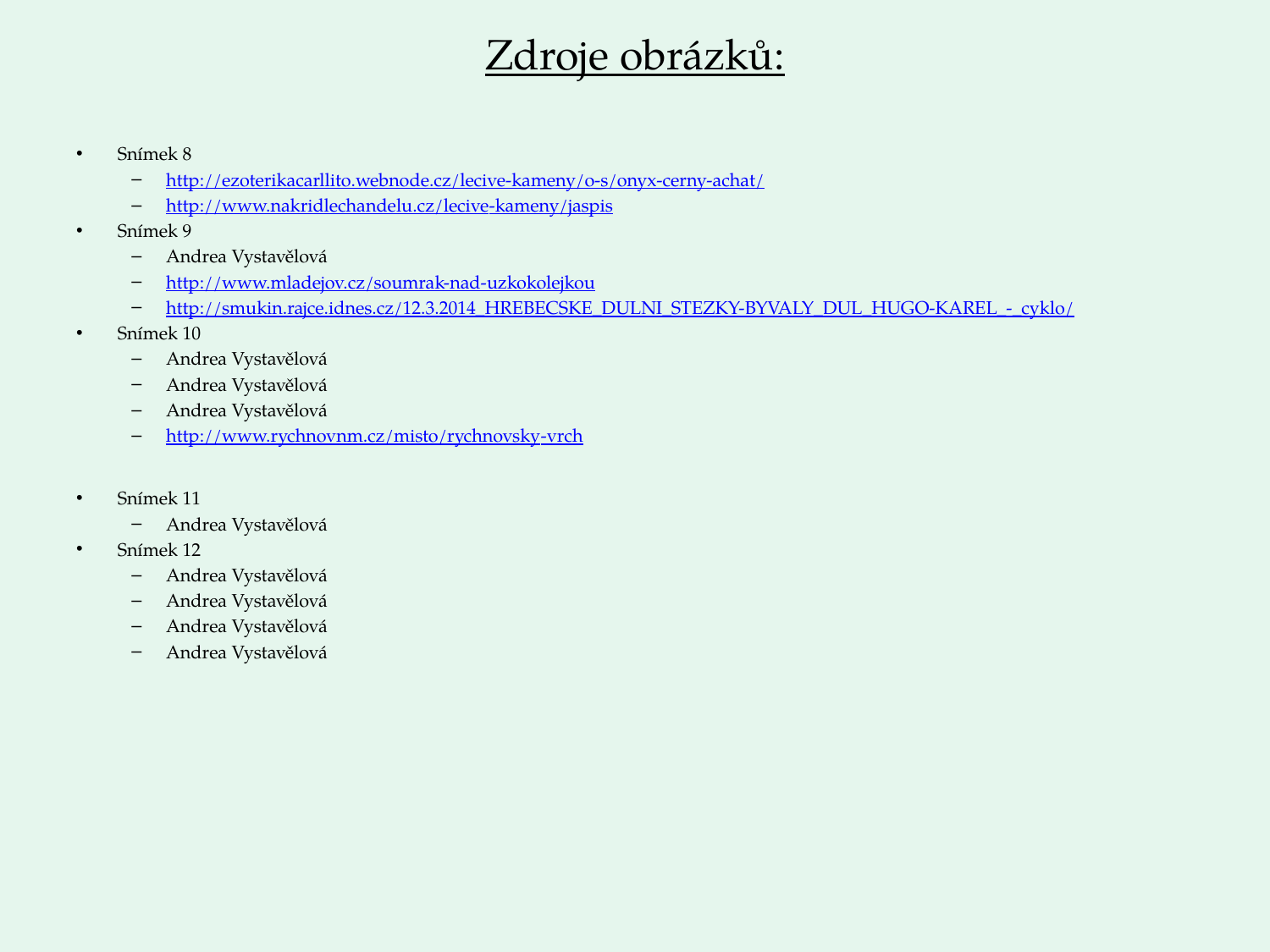

# Zdroje obrázků:
Snímek 8
http://ezoterikacarllito.webnode.cz/lecive-kameny/o-s/onyx-cerny-achat/
http://www.nakridlechandelu.cz/lecive-kameny/jaspis
Snímek 9
Andrea Vystavělová
http://www.mladejov.cz/soumrak-nad-uzkokolejkou
http://smukin.rajce.idnes.cz/12.3.2014_HREBECSKE_DULNI_STEZKY-BYVALY_DUL_HUGO-KAREL_-_cyklo/
Snímek 10
Andrea Vystavělová
Andrea Vystavělová
Andrea Vystavělová
http://www.rychnovnm.cz/misto/rychnovsky-vrch

Snímek 11
Andrea Vystavělová
Snímek 12
Andrea Vystavělová
Andrea Vystavělová
Andrea Vystavělová
Andrea Vystavělová